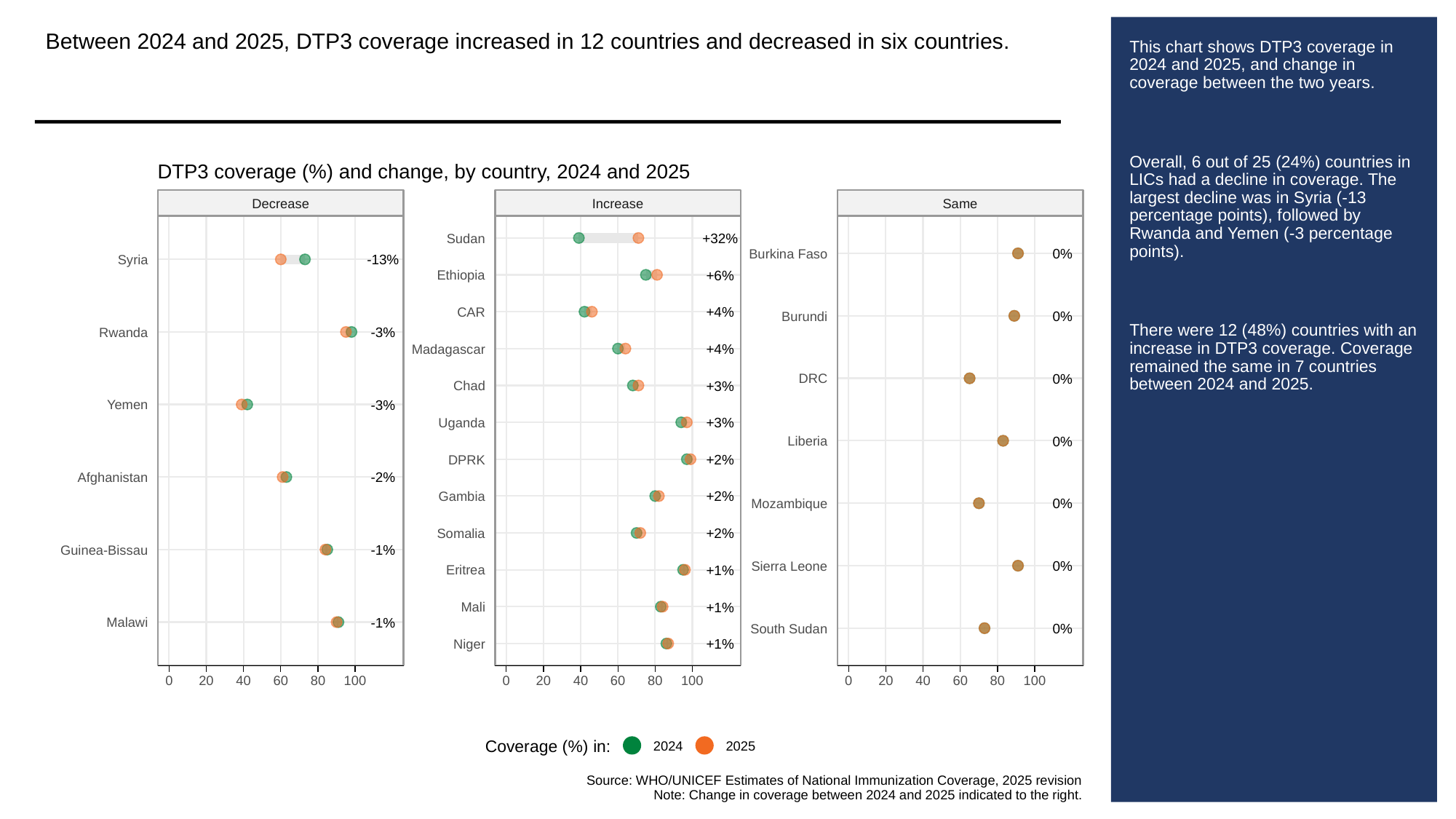

Between 2024 and 2025, DTP3 coverage increased in 12 countries and decreased in six countries.
# This chart shows DTP3 coverage in 2024 and 2025, and change in coverage between the two years.

Overall, 6 out of 25 (24%) countries in LICs had a decline in coverage. The largest decline was in Syria (-13 percentage points), followed by Rwanda and Yemen (-3 percentage points).

There were 12 (48%) countries with an increase in DTP3 coverage. Coverage remained the same in 7 countries between 2024 and 2025.

DTP3 coverage (%) and change, by country, 2024 and 2025

Decrease
Increase
Same

+32%
Sudan

0%
Burkina Faso

-13%
Syria

+6%
Ethiopia

+4%
CAR

0%
Burundi

-3%
Rwanda

+4%
Madagascar

0%
DRC

+3%
Chad

-3%
Yemen

+3%
Uganda

0%
Liberia

+2%
DPRK

-2%
Afghanistan

+2%
Gambia

0%
Mozambique

+2%
Somalia

-1%
Guinea-Bissau

0%
Sierra Leone

+1%
Eritrea

+1%
Mali

-1%
Malawi

0%
South Sudan

+1%
Niger

0
20
40
60
80
100
0
20
40
60
80
100
0
20
40
60
80
100

Coverage (%) in:
2024
2025
Source: WHO/UNICEF Estimates of National Immunization Coverage, 2025 revision
Note: Change in coverage between 2024 and 2025 indicated to the right.